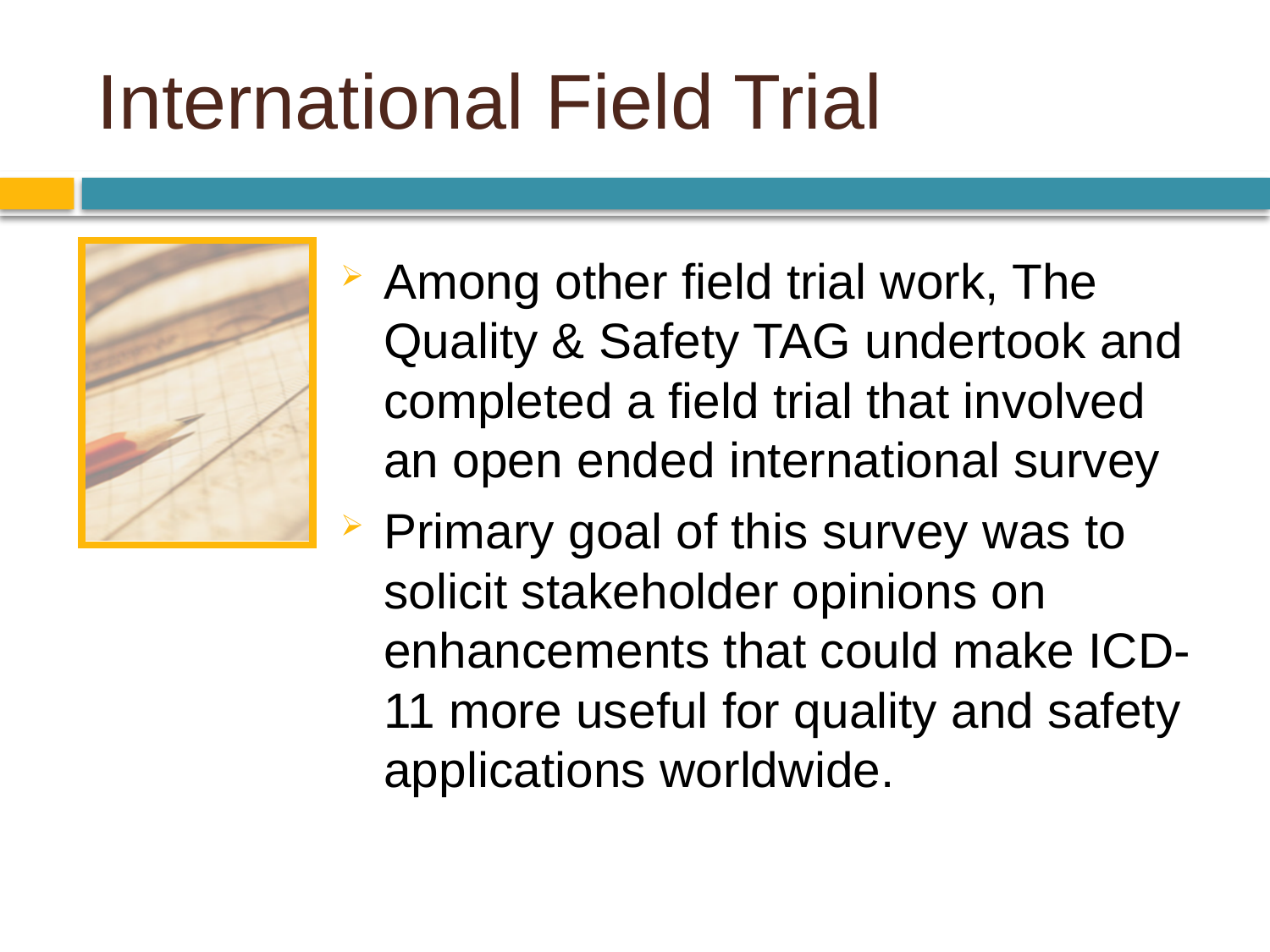

# International Field Trial
Among other field trial work, The Quality & Safety TAG undertook and completed a field trial that involved an open ended international survey
Primary goal of this survey was to solicit stakeholder opinions on enhancements that could make ICD-11 more useful for quality and safety applications worldwide.